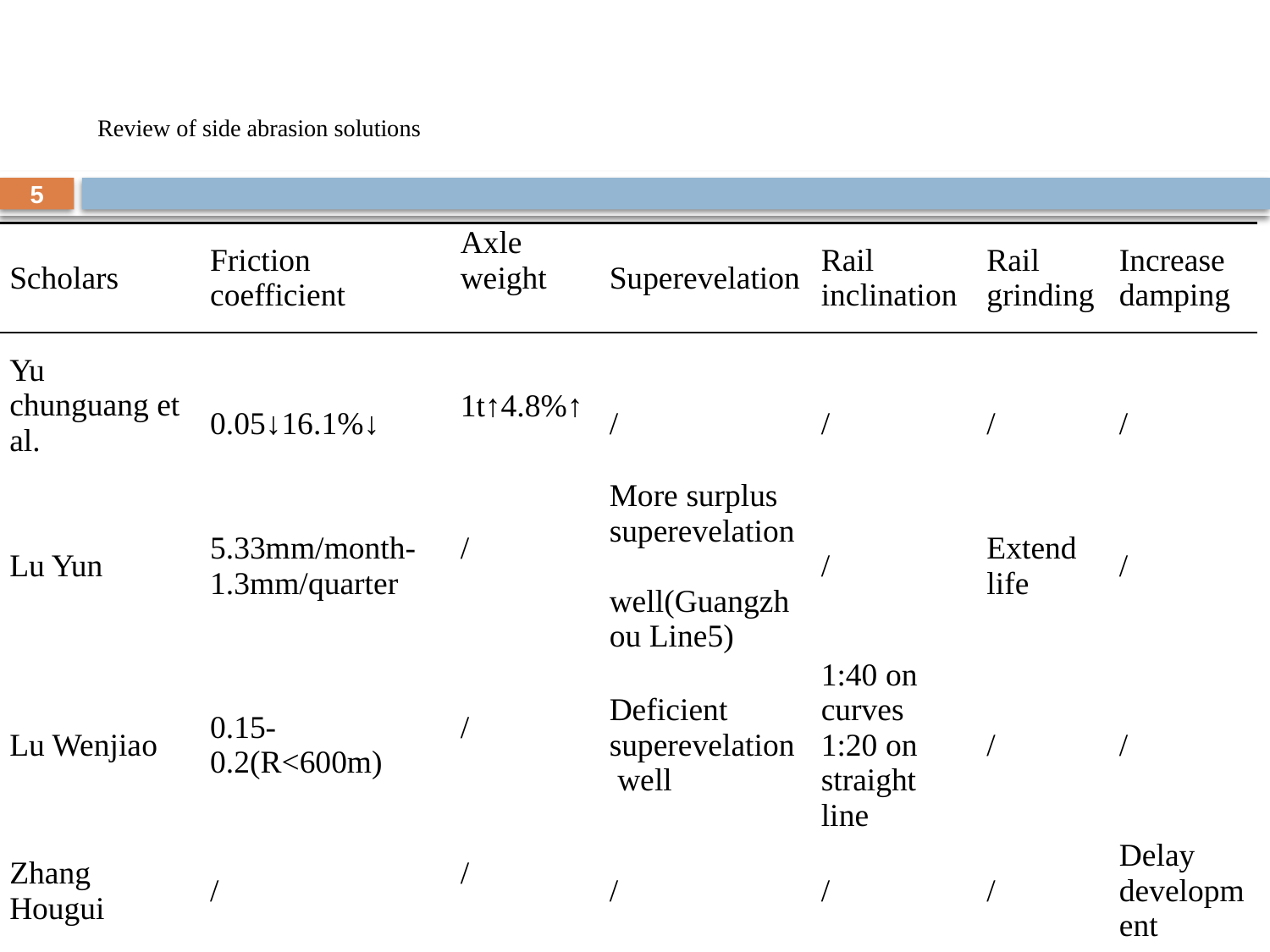

# Review of side abrasion solutions
5
| Scholars | Friction coefficient | Axle weight | Superevelation | Rail inclination | Rail grinding | Increase damping |
| --- | --- | --- | --- | --- | --- | --- |
| Yu chunguang et al. |  |  |  |  |  |  |
|  | 0.05↓16.1%↓ | 1t↑4.8%↑ | / | / | / | / |
| Lu Yun | 5.33mm/month-1.3mm/quarter | / | More surplus superevelation well(Guangzhou Line5) | / | Extend life | / |
| Lu Wenjiao | 0.15-0.2(R<600m) | / | Deficient superevelation well | 1:40 on curves 1:20 on straight line | / | / |
| Zhang Hougui | / | / | / | / | / | Delay development |